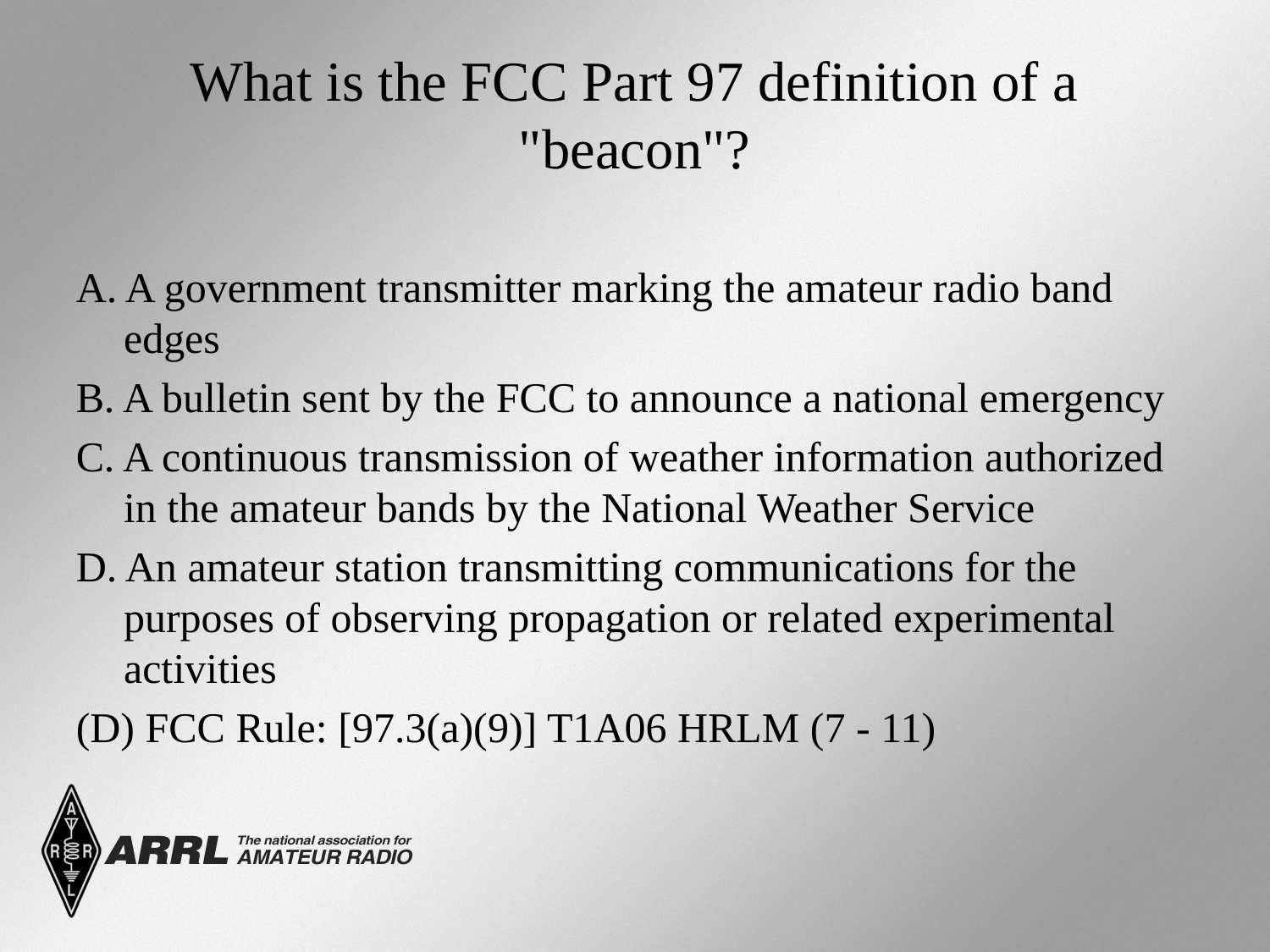

# What is the FCC Part 97 definition of a "beacon"?
A. A government transmitter marking the amateur radio band edges
B. A bulletin sent by the FCC to announce a national emergency
C. A continuous transmission of weather information authorized in the amateur bands by the National Weather Service
D. An amateur station transmitting communications for the purposes of observing propagation or related experimental activities
(D) FCC Rule: [97.3(a)(9)] T1A06 HRLM (7 - 11)